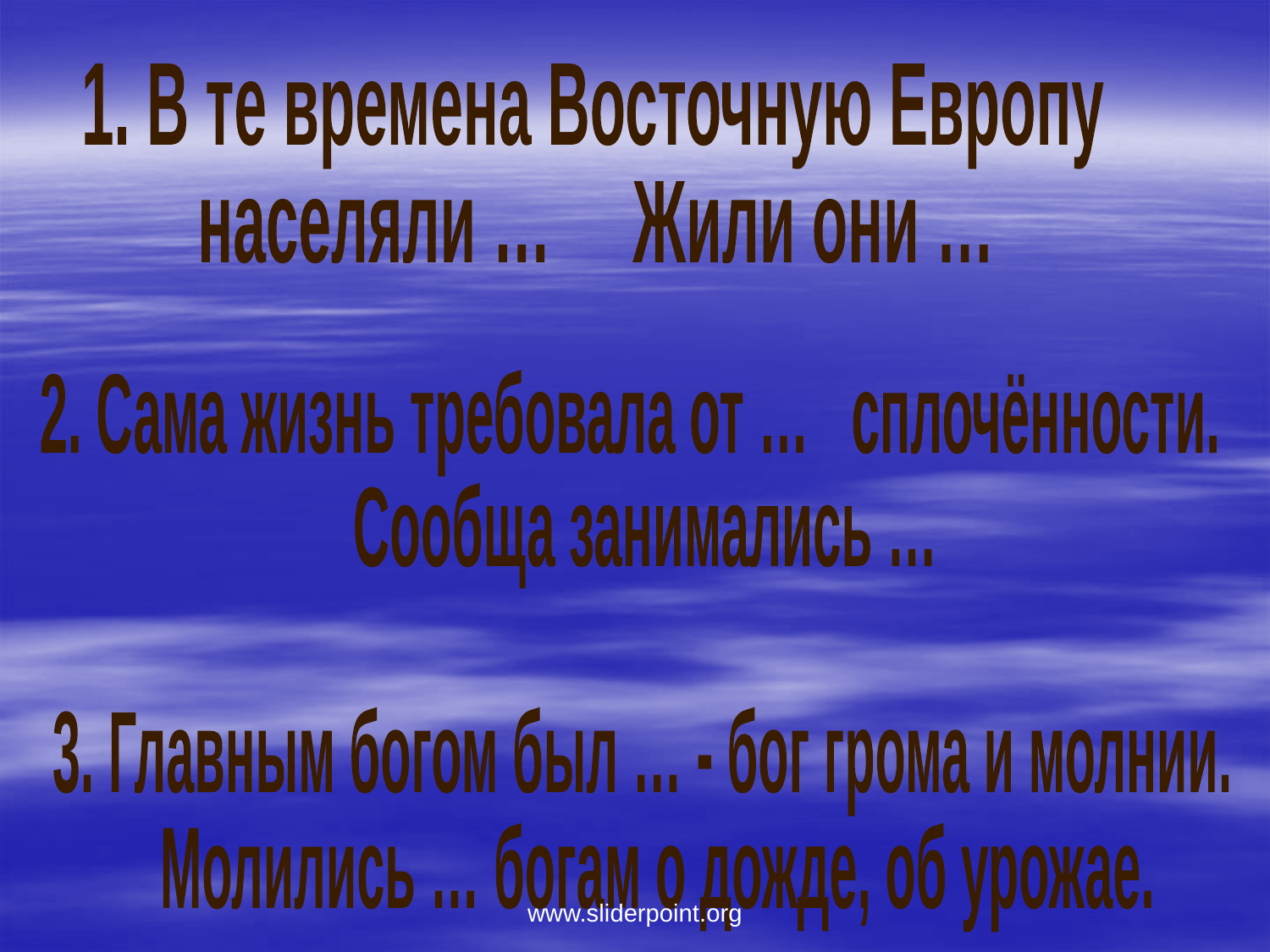

1. В те времена Восточную Европу
населяли …     Жили они …
2. Сама жизнь требовала от …   сплочённости.
 Сообща занимались …
3. Главным богом был … - бог грома и молнии.
 Молились … богам о дожде, об урожае.
www.sliderpoint.org